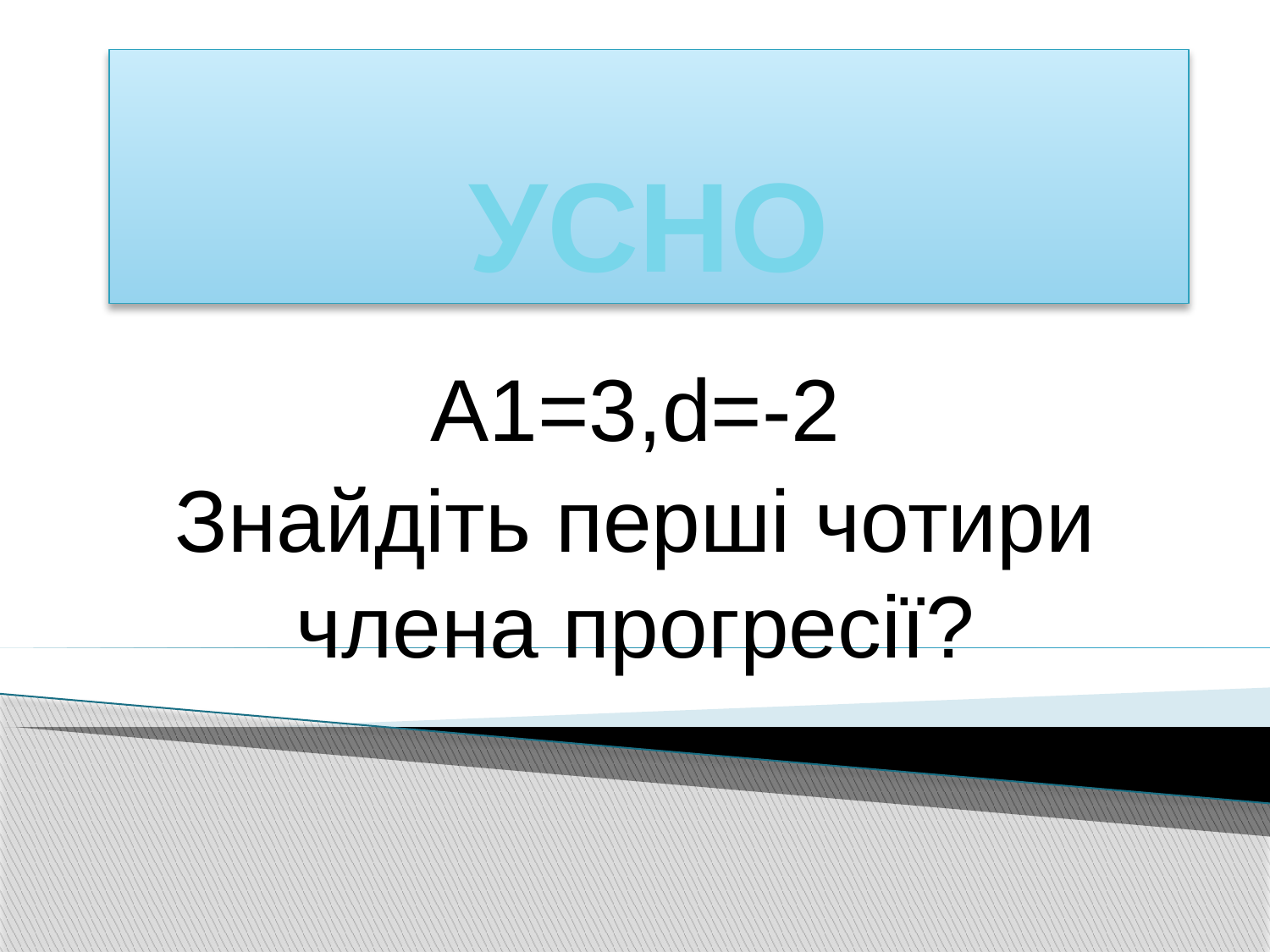

# УСНО
А1=3,d=-2
Знайдіть перші чотири члена прогресії?